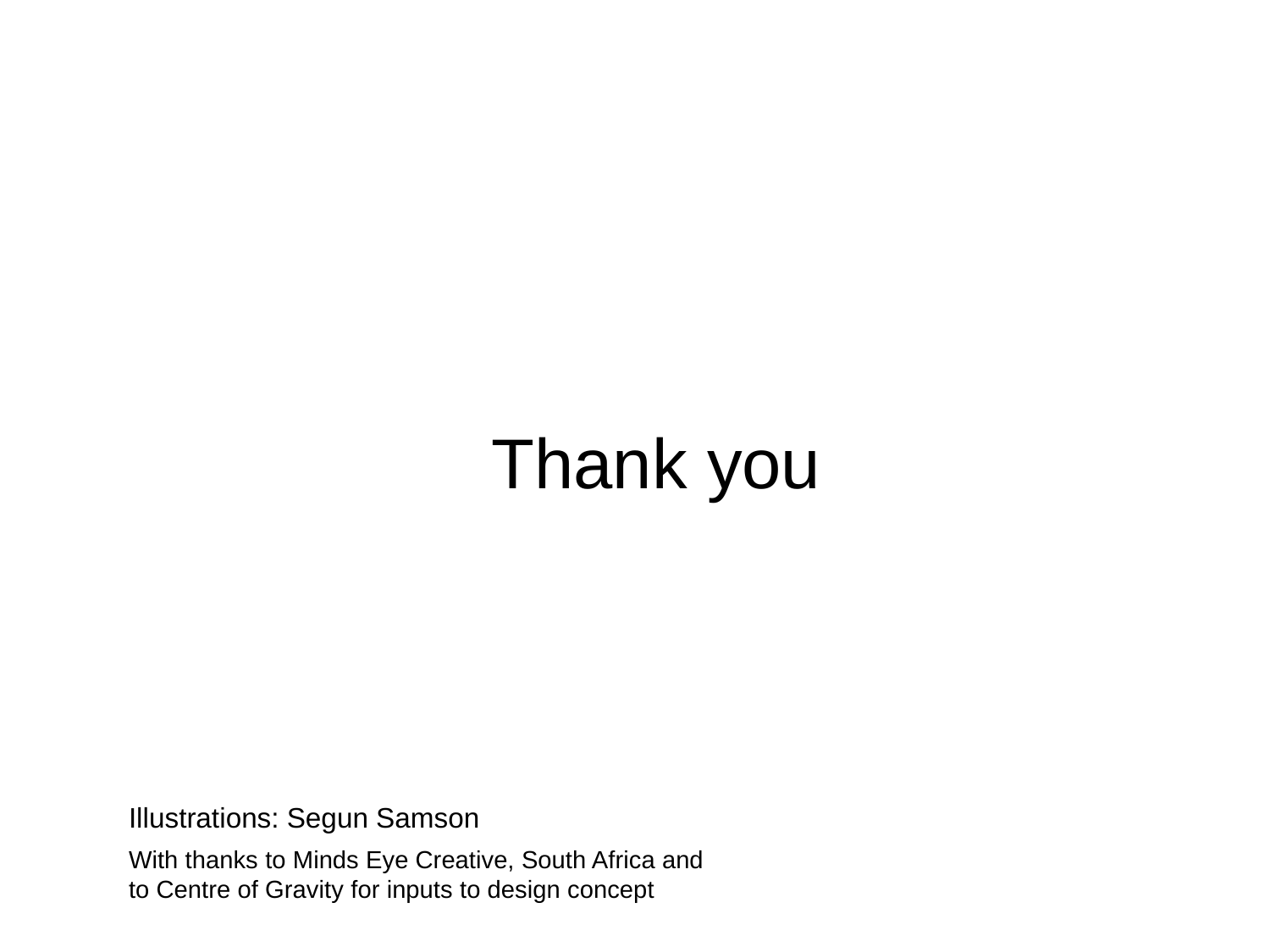

# Thank you
Illustrations: Segun Samson
With thanks to Minds Eye Creative, South Africa and to Centre of Gravity for inputs to design concept